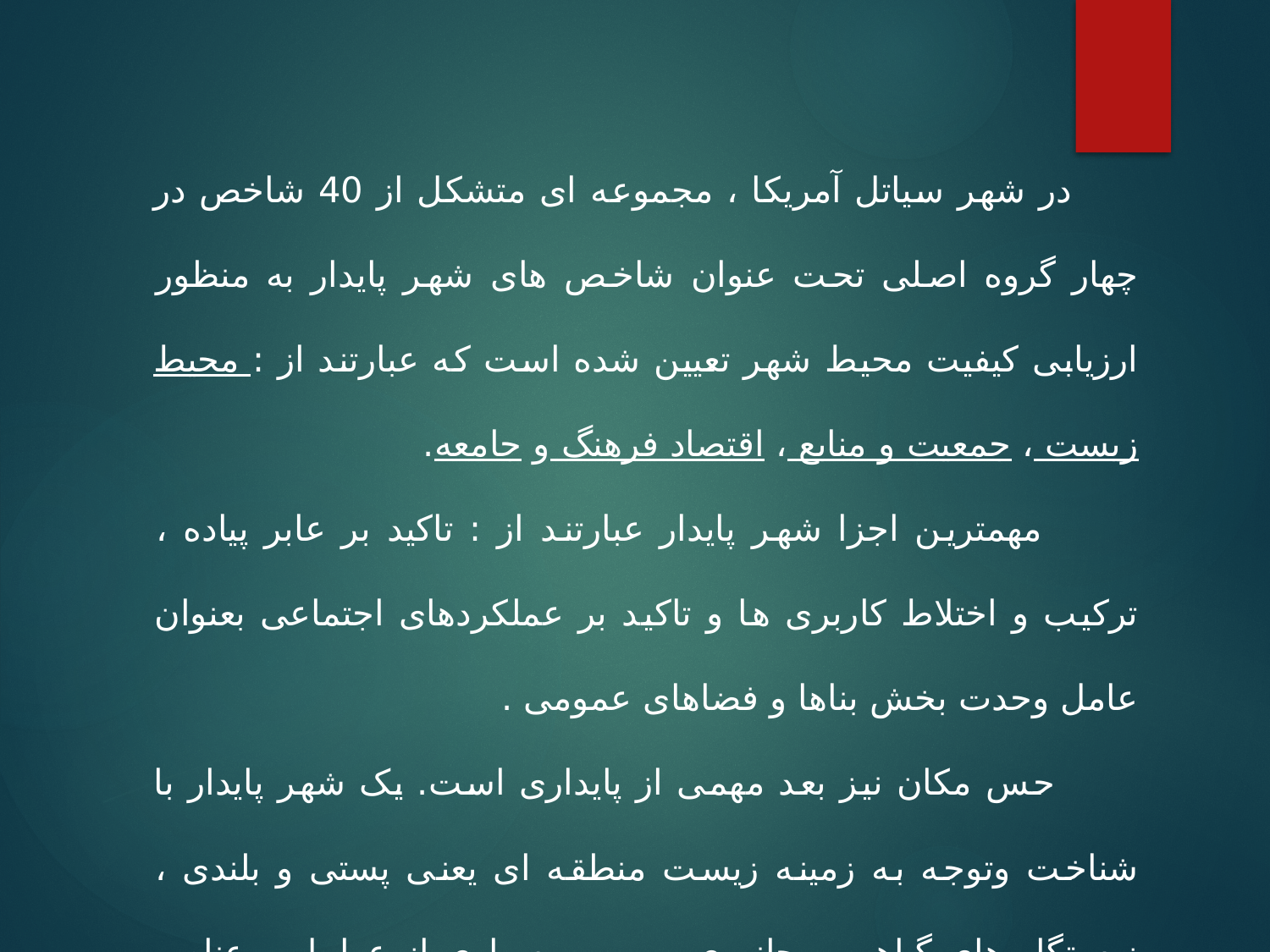

در شهر سیاتل آمریکا ، مجموعه ای متشکل از 40 شاخص در چهار گروه اصلی تحت عنوان شاخص های شهر پایدار به منظور ارزیابی کیفیت محیط شهر تعیین شده است که عبارتند از : محیط زیست ، جمعیت و منابع ، اقتصاد فرهنگ و جامعه.
      مهمترین اجزا شهر پایدار عبارتند از : تاکید بر عابر پیاده ، ترکیب و اختلاط کاربری ها و تاکید بر عملکردهای اجتماعی بعنوان عامل وحدت بخش بناها و فضاهای عمومی .
      حس مکان نیز بعد مهمی از پایداری است. یک شهر پایدار با شناخت وتوجه به زمینه زیست منطقه ای یعنی پستی و بلندی ، زیستگاه های گیاهی و جانوری بومی و بسیاری از عوامل و عناصر خاص طبیعی محل، حس مکان را ایجاد و تقویت می نماید .